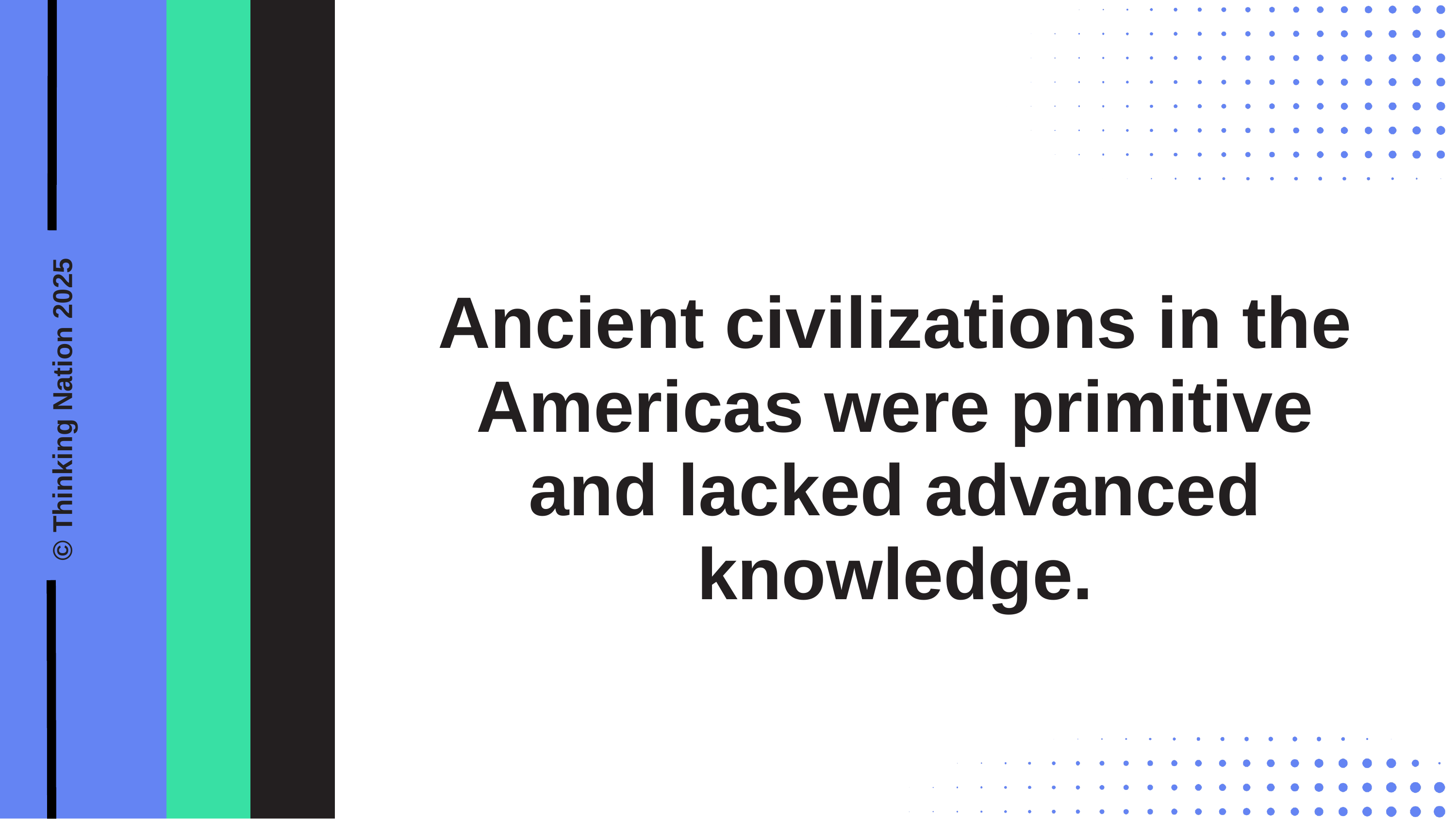

Ancient civilizations in the Americas were primitive and lacked advanced knowledge.
© Thinking Nation 2025